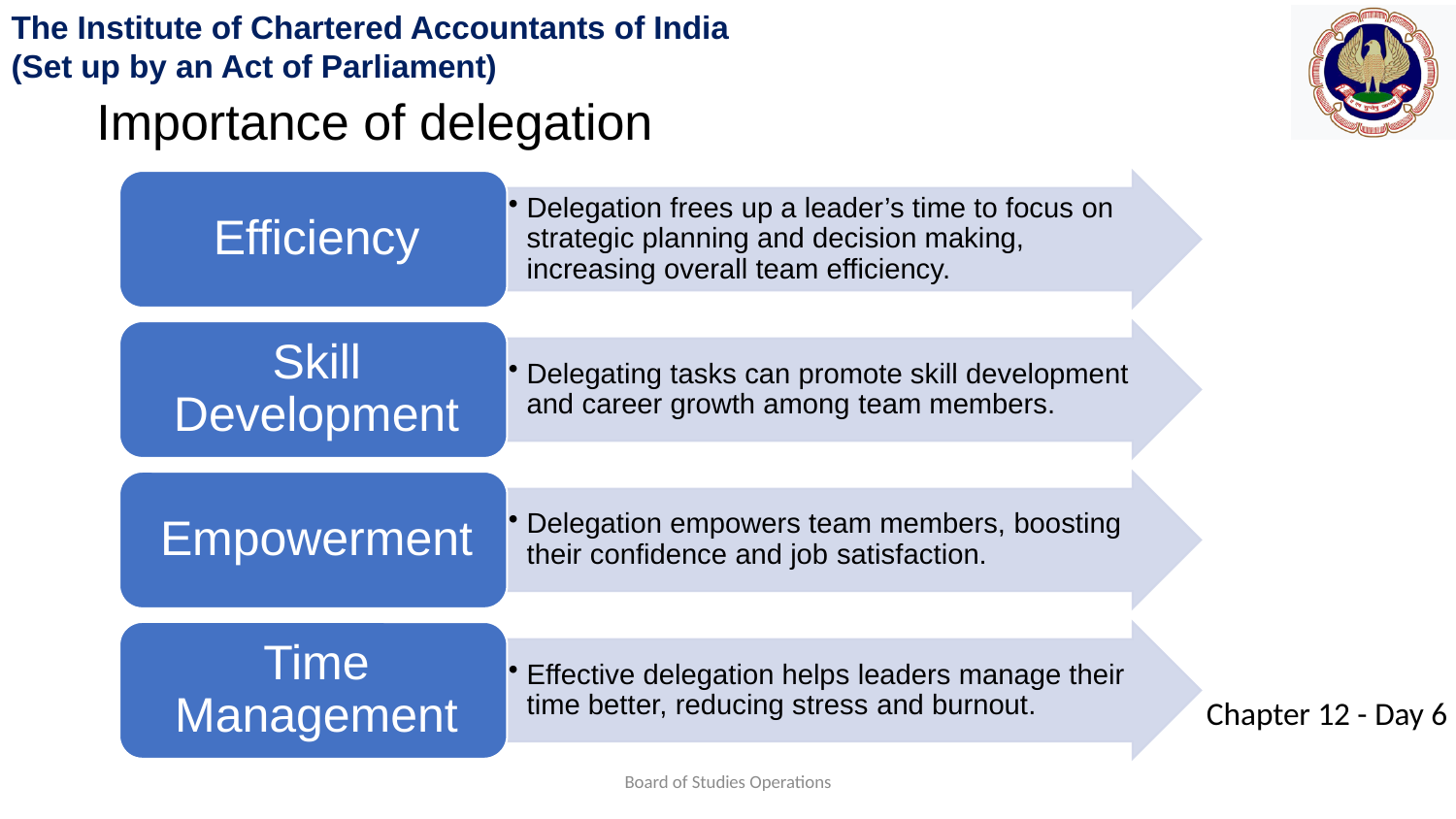

Importance of delegation
Delegation frees up a leader’s time to focus on strategic planning and decision making, increasing overall team efficiency.
Efficiency
Delegating tasks can promote skill development and career growth among team members.
Skill Development
Delegation empowers team members, boosting their confidence and job satisfaction.
Empowerment
Effective delegation helps leaders manage their time better, reducing stress and burnout.
Time Management
Board of Studies Operations